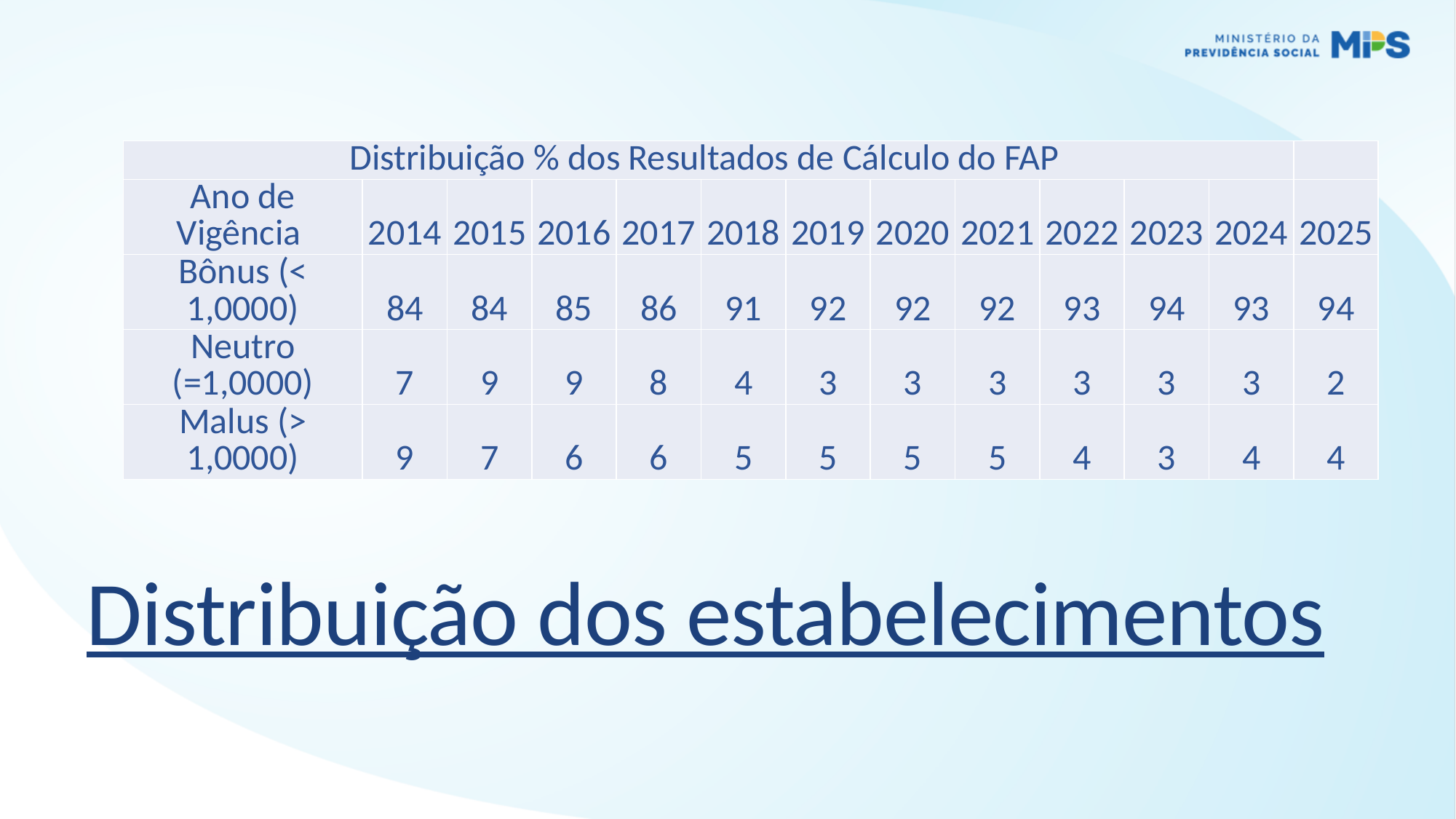

| Distribuição % dos Resultados de Cálculo do FAP |  |  |  |  |  |  |  |  |  |  |  |  |
| --- | --- | --- | --- | --- | --- | --- | --- | --- | --- | --- | --- | --- |
| Ano de Vigência | 2014 | 2015 | 2016 | 2017 | 2018 | 2019 | 2020 | 2021 | 2022 | 2023 | 2024 | 2025 |
| Bônus (< 1,0000) | 84 | 84 | 85 | 86 | 91 | 92 | 92 | 92 | 93 | 94 | 93 | 94 |
| Neutro (=1,0000) | 7 | 9 | 9 | 8 | 4 | 3 | 3 | 3 | 3 | 3 | 3 | 2 |
| Malus (> 1,0000) | 9 | 7 | 6 | 6 | 5 | 5 | 5 | 5 | 4 | 3 | 4 | 4 |
Distribuição dos estabelecimentos